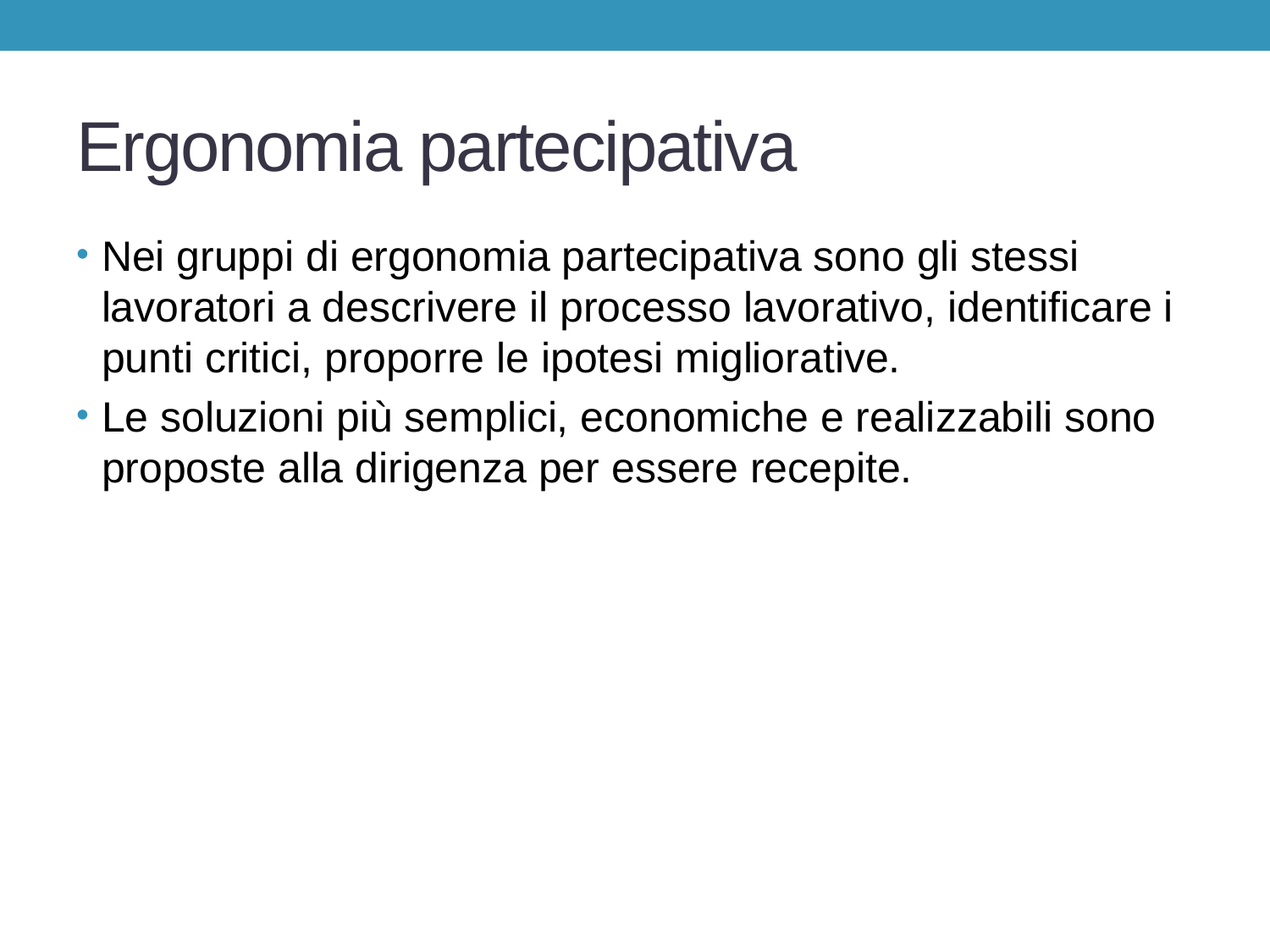

# Ergonomia partecipativa
Nei gruppi di ergonomia partecipativa sono gli stessi lavoratori a descrivere il processo lavorativo, identificare i punti critici, proporre le ipotesi migliorative.
Le soluzioni più semplici, economiche e realizzabili sono proposte alla dirigenza per essere recepite.